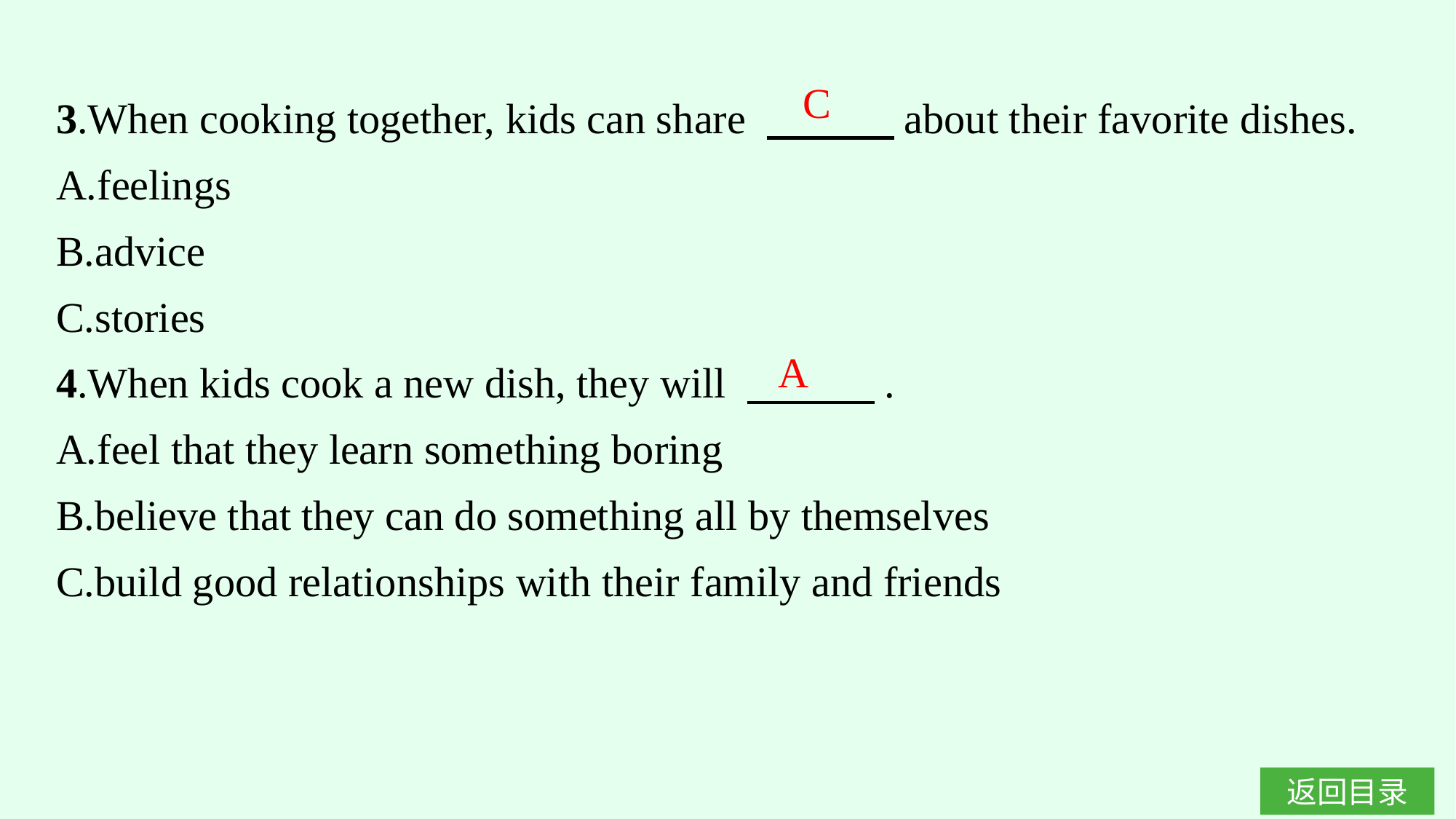

3.When cooking together, kids can share 　　　about their favorite dishes.
A.feelings
B.advice
C.stories
4.When kids cook a new dish, they will 　　　.
A.feel that they learn something boring
B.believe that they can do something all by themselves
C.build good relationships with their family and friends
C
A